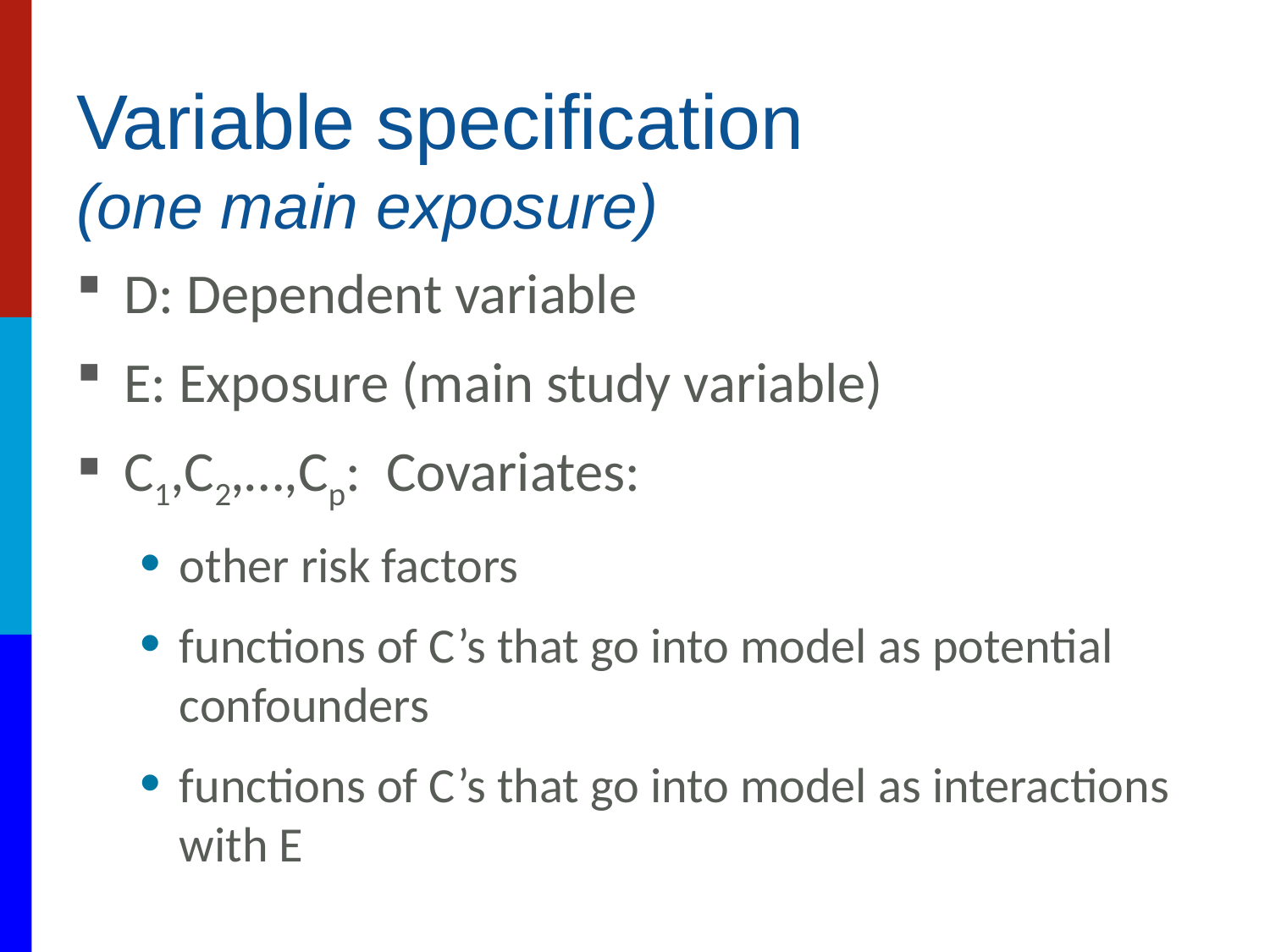

# Variable specification (one main exposure)
D: Dependent variable
E: Exposure (main study variable)
C1,C2,…,Cp:  Covariates:
other risk factors
functions of C’s that go into model as potential confounders
functions of C’s that go into model as interactions with E